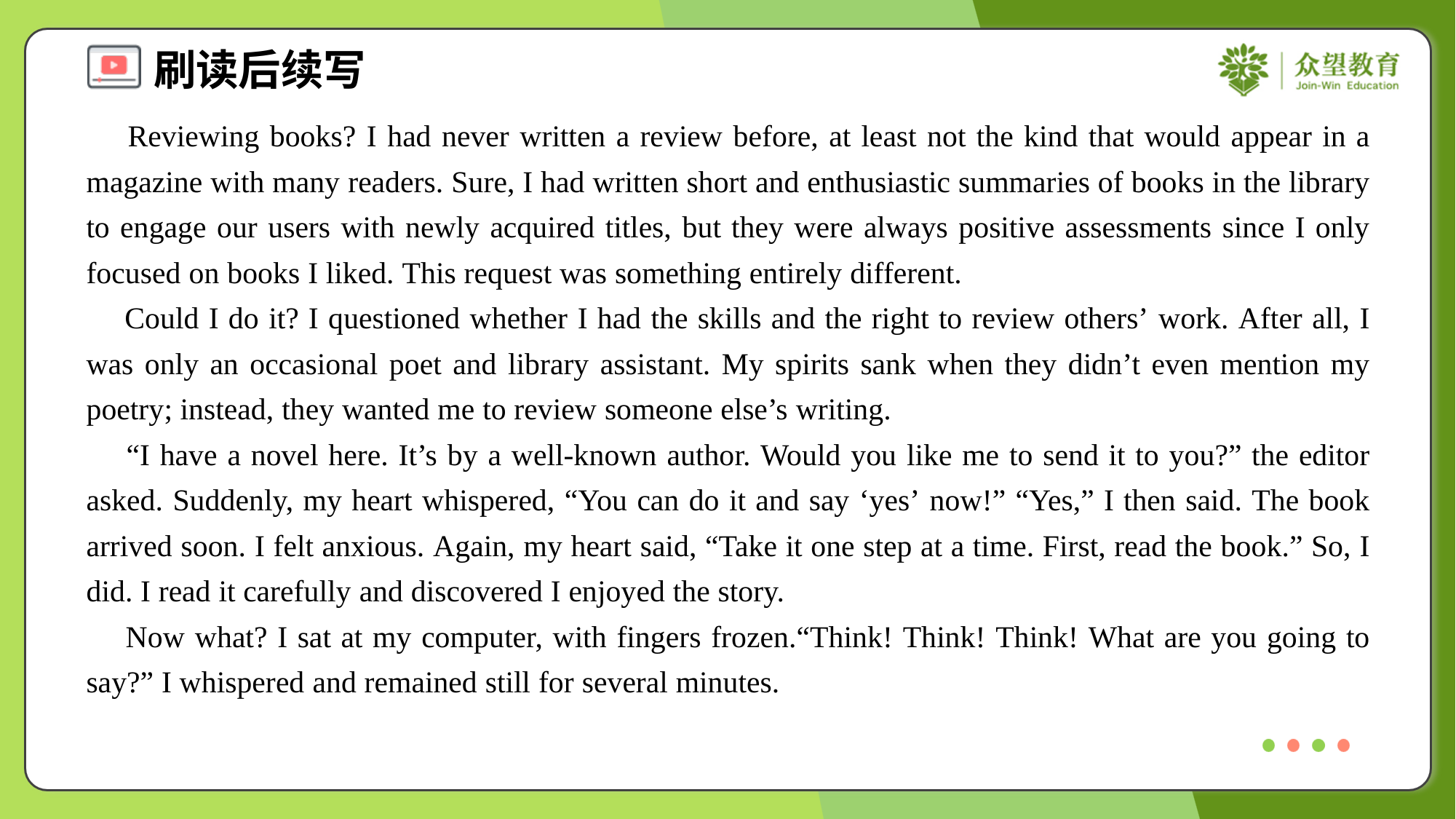

Reviewing books? I had never written a review before, at least not the kind that would appear in a magazine with many readers. Sure, I had written short and enthusiastic summaries of books in the library to engage our users with newly acquired titles, but they were always positive assessments since I only focused on books I liked. This request was something entirely different.
    Could I do it? I questioned whether I had the skills and the right to review others’ work. After all, I was only an occasional poet and library assistant. My spirits sank when they didn’t even mention my poetry; instead, they wanted me to review someone else’s writing.
    “I have a novel here. It’s by a well-known author. Would you like me to send it to you?” the editor asked. Suddenly, my heart whispered, “You can do it and say ‘yes’ now!” “Yes,” I then said. The book arrived soon. I felt anxious. Again, my heart said, “Take it one step at a time. First, read the book.” So, I did. I read it carefully and discovered I enjoyed the story.
    Now what? I sat at my computer, with fingers frozen.“Think! Think! Think! What are you going to say?” I whispered and remained still for several minutes.